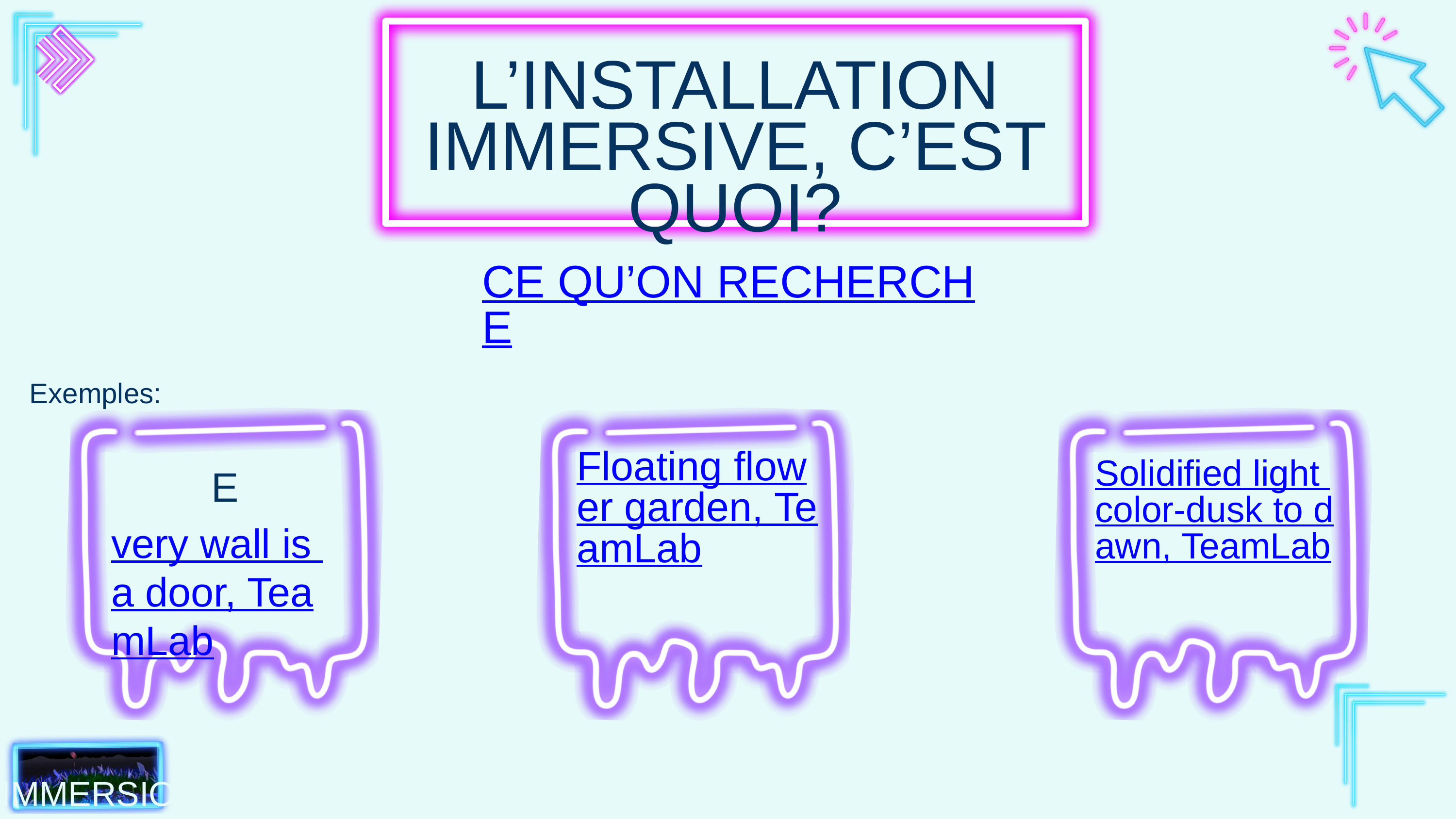

L’INSTALLATION IMMERSIVE, C’EST QUOI?

CE QU’ON RECHERCHE

Exemples:

Floating flower garden, TeamLab
Solidified light color-dusk to dawn, TeamLab
Every wall is a door, TeamLab

IMMERSION